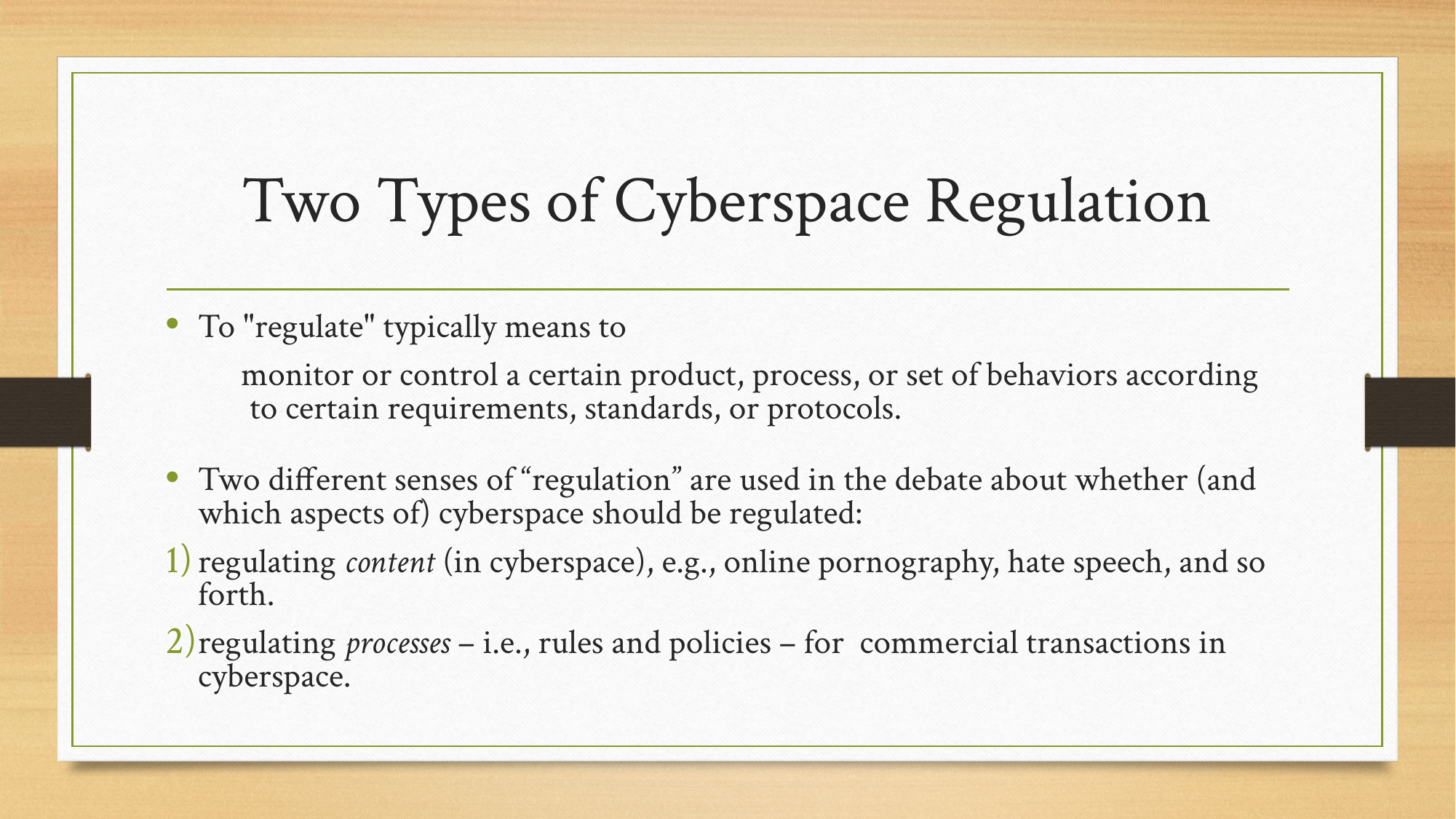

# Two Types of Cyberspace Regulation
To "regulate" typically means to
   monitor or control a certain product, process, or set of behaviors according to certain requirements, standards, or protocols.

Two different senses of “regulation” are used in the debate about whether (and which aspects of) cyberspace should be regulated:
regulating content (in cyberspace), e.g., online pornography, hate speech, and so forth.
regulating processes – i.e., rules and policies – for  commercial transactions in cyberspace.